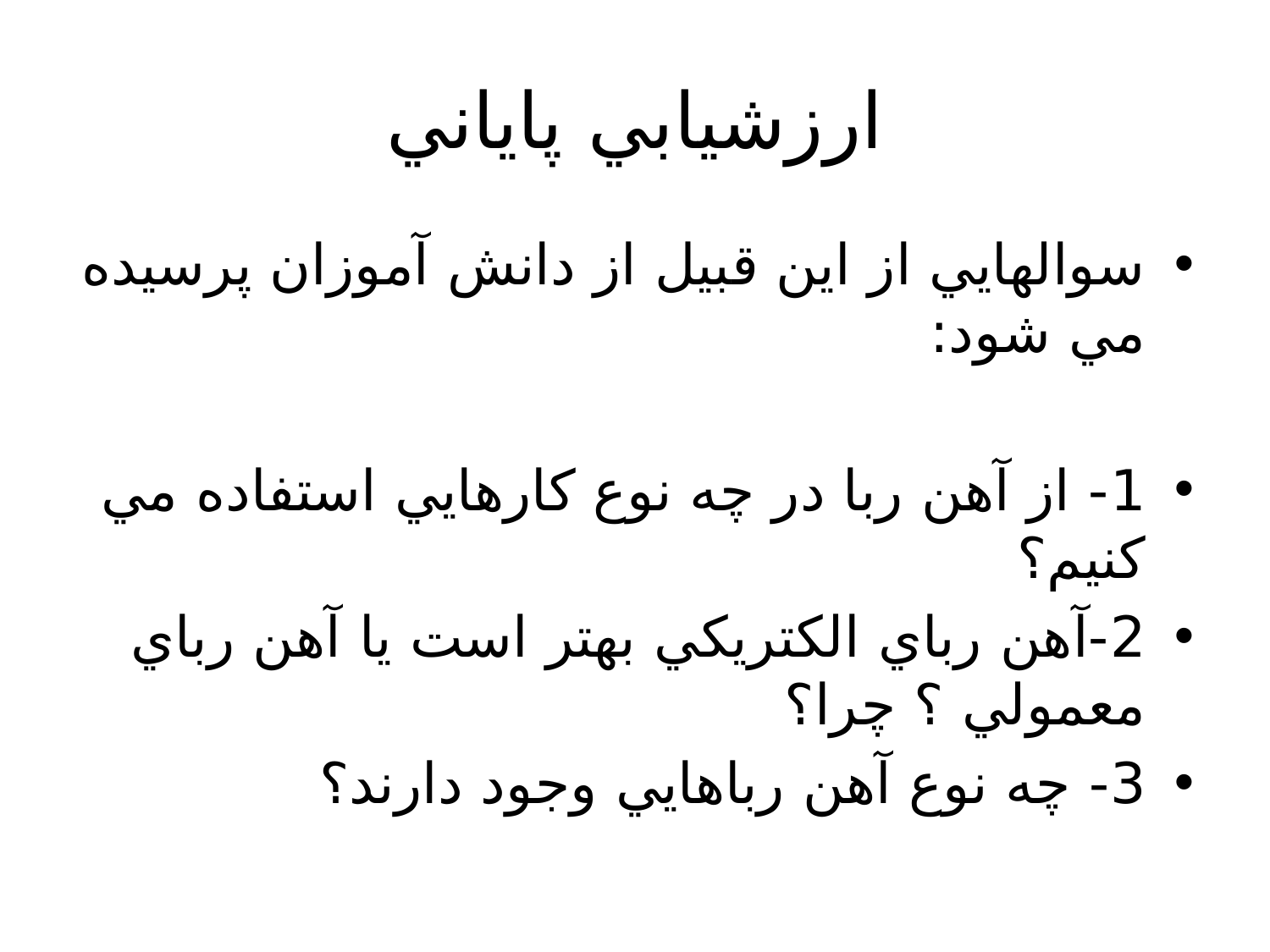

# ارزشيابي پاياني
سوالهايي از اين قبيل از دانش آموزان پرسيده مي شود:

1- از آهن ربا در چه نوع كارهايي استفاده مي كنيم؟
2-آهن رباي الكتريكي بهتر است يا آهن رباي معمولي ؟ چرا؟
3- چه نوع آهن رباهايي وجود دارند؟